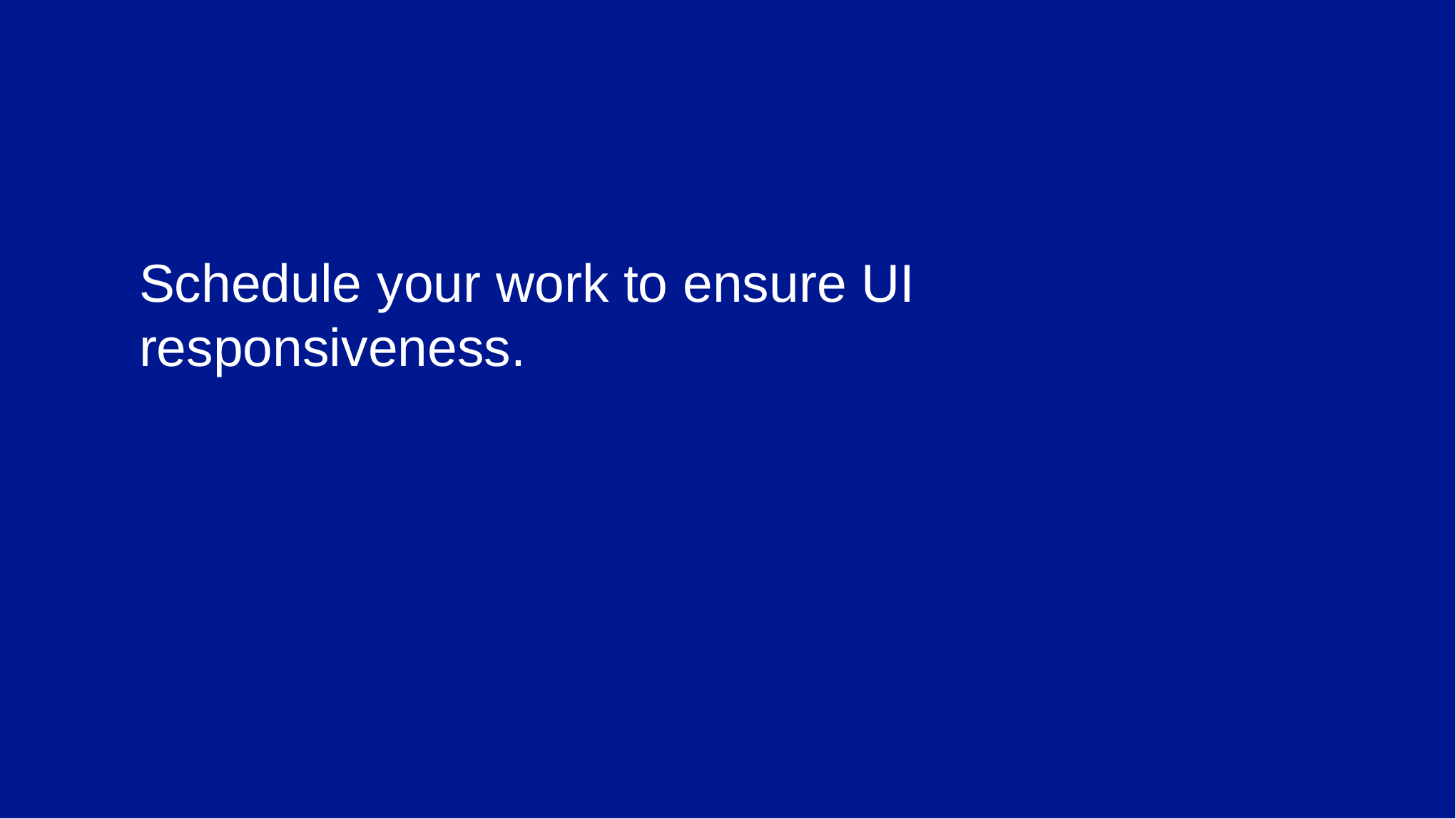

# Schedule your work to ensure UI responsiveness.